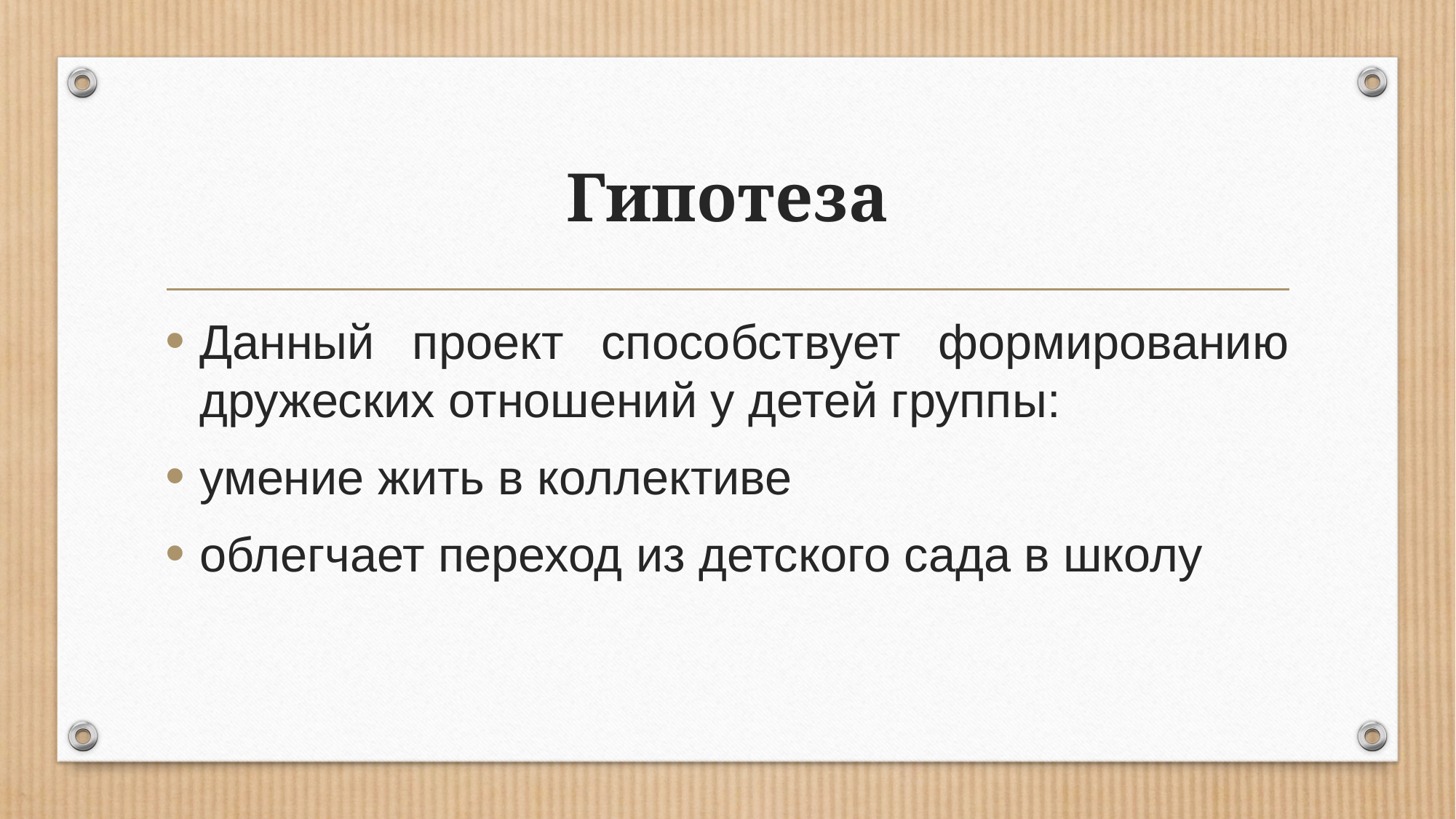

# Гипотеза
Данный проект способствует формированию дружеских отношений у детей группы:
умение жить в коллективе
облегчает переход из детского сада в школу